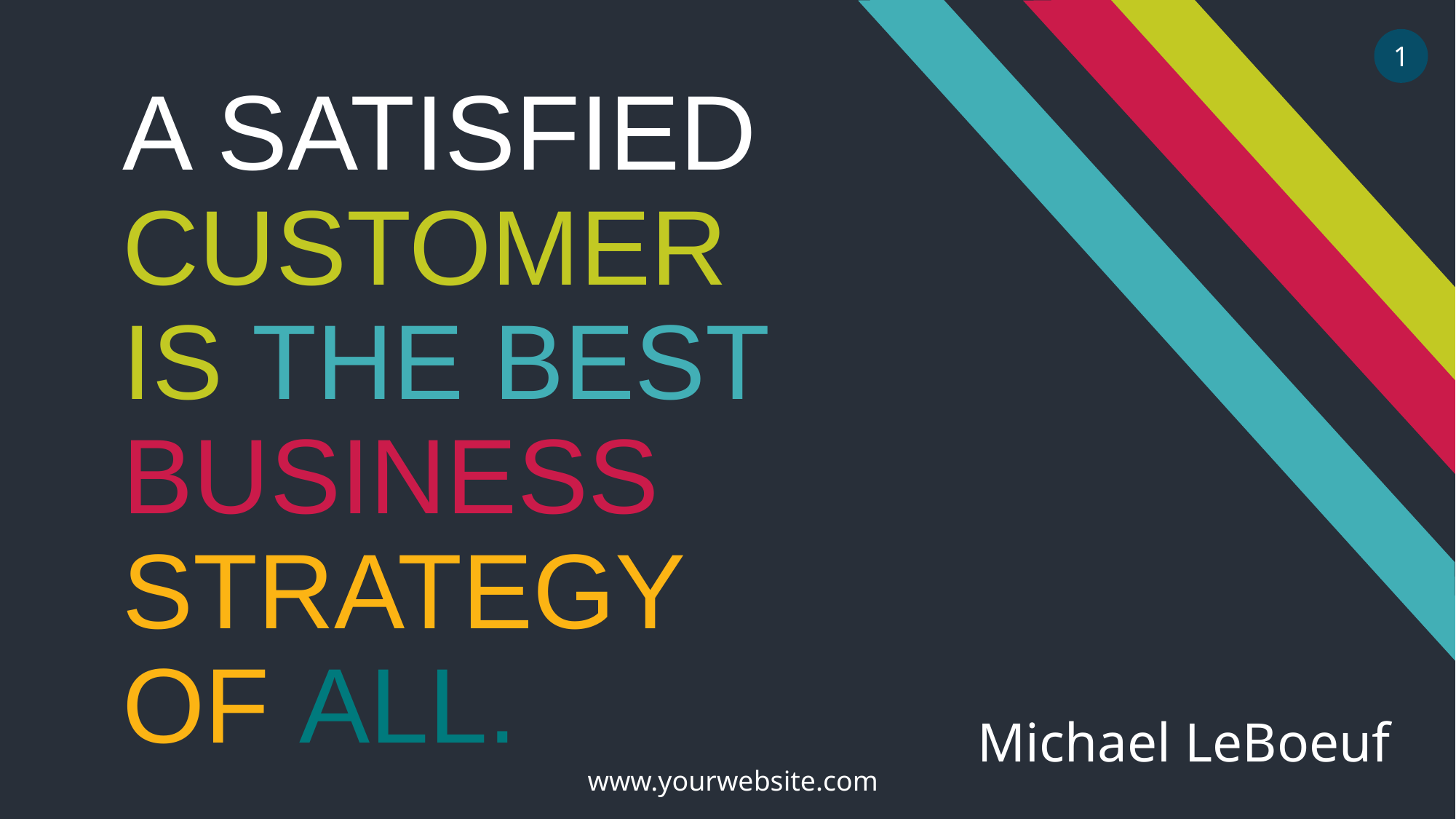

1
A SATISFIED CUSTOMER IS THE BEST BUSINESS STRATEGY
OF ALL.
Michael LeBoeuf
www.yourwebsite.com